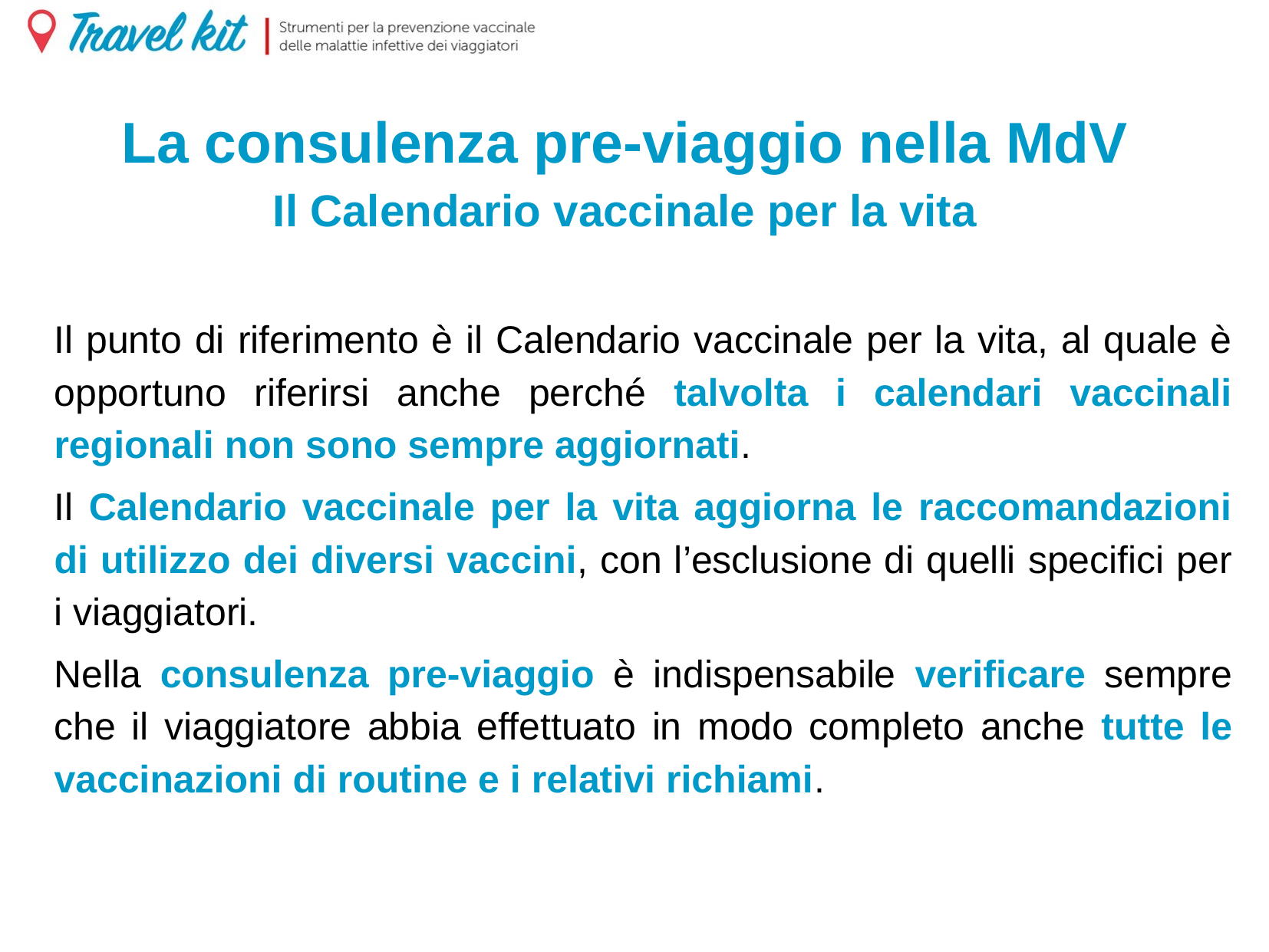

La consulenza pre-viaggio nella MdV
Il Calendario vaccinale per la vita
Il punto di riferimento è il Calendario vaccinale per la vita, al quale è opportuno riferirsi anche perché talvolta i calendari vaccinali regionali non sono sempre aggiornati.
Il Calendario vaccinale per la vita aggiorna le raccomandazioni di utilizzo dei diversi vaccini, con l’esclusione di quelli specifici per i viaggiatori.
Nella consulenza pre-viaggio è indispensabile verificare sempre che il viaggiatore abbia effettuato in modo completo anche tutte le vaccinazioni di routine e i relativi richiami.
6